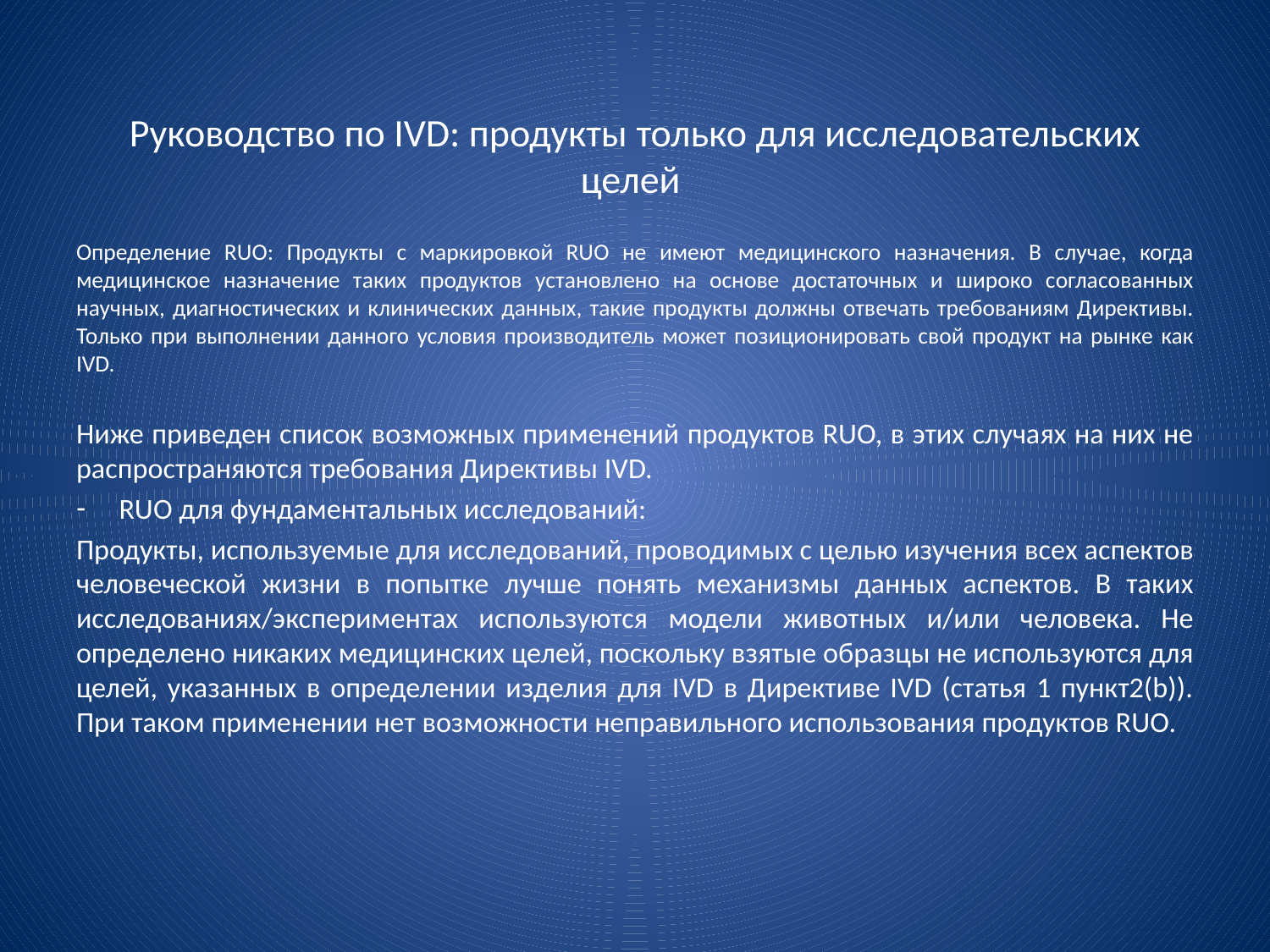

Руководство по IVD: продукты только для исследовательских целей

Определение RUO: Продукты с маркировкой RUO не имеют медицинского назначения. В случае, когда медицинское назначение таких продуктов установлено на основе достаточных и широко согласованных научных, диагностических и клинических данных, такие продукты должны отвечать требованиям Директивы. Только при выполнении данного условия производитель может позиционировать свой продукт на рынке как IVD.

Ниже приведен список возможных применений продуктов RUO, в этих случаях на них не распространяются требования Директивы IVD.
RUO для фундаментальных исследований:
Продукты, используемые для исследований, проводимых с целью изучения всех аспектов человеческой жизни в попытке лучше понять механизмы данных аспектов. В таких исследованиях/экспериментах используются модели животных и/или человека. Не определено никаких медицинских целей, поскольку взятые образцы не используются для целей, указанных в определении изделия для IVD в Директиве IVD (статья 1 пункт2(b)). При таком применении нет возможности неправильного использования продуктов RUO.

#